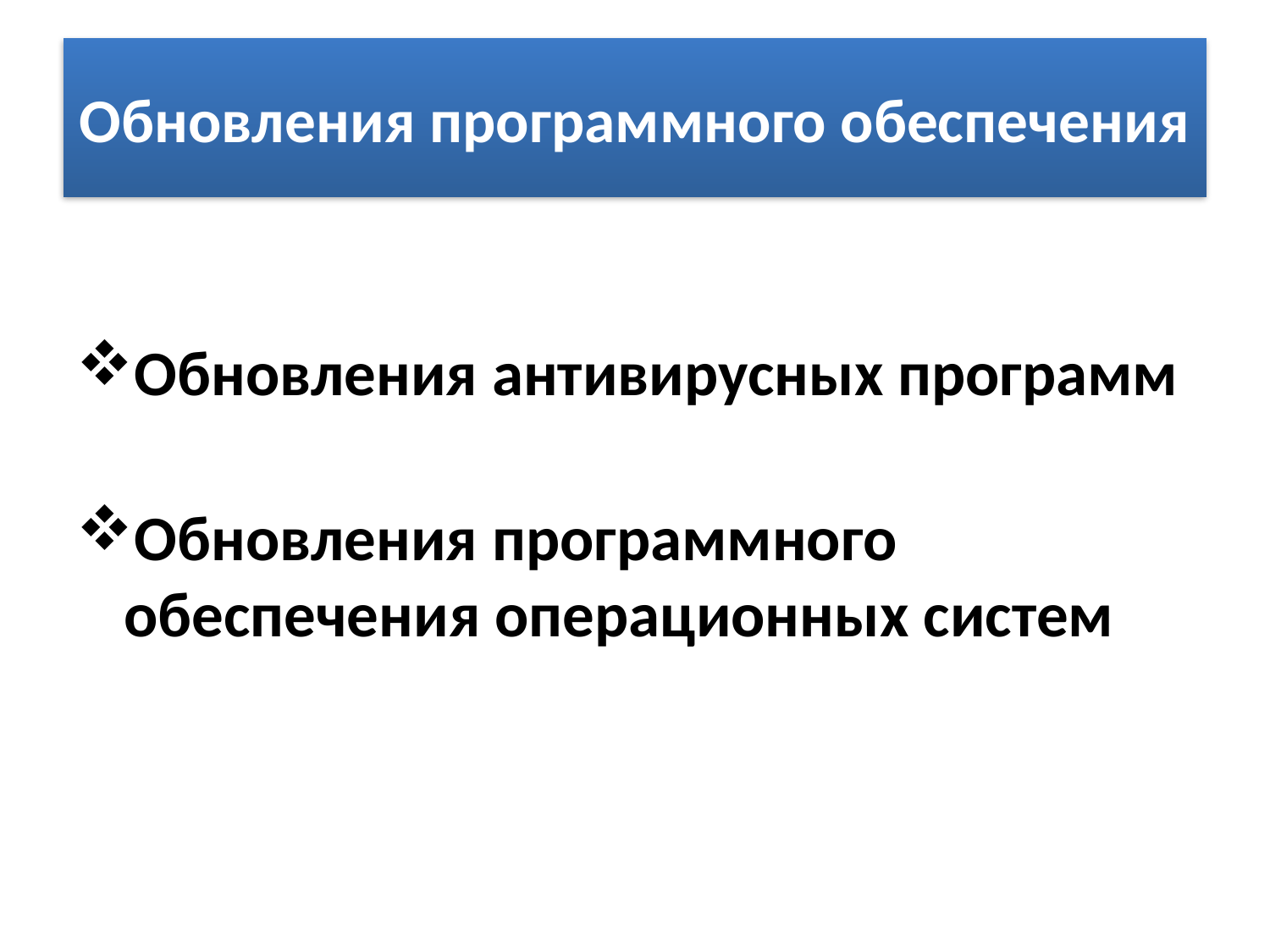

# Обновления программного обеспечения
Обновления антивирусных программ
Обновления программного обеспечения операционных систем